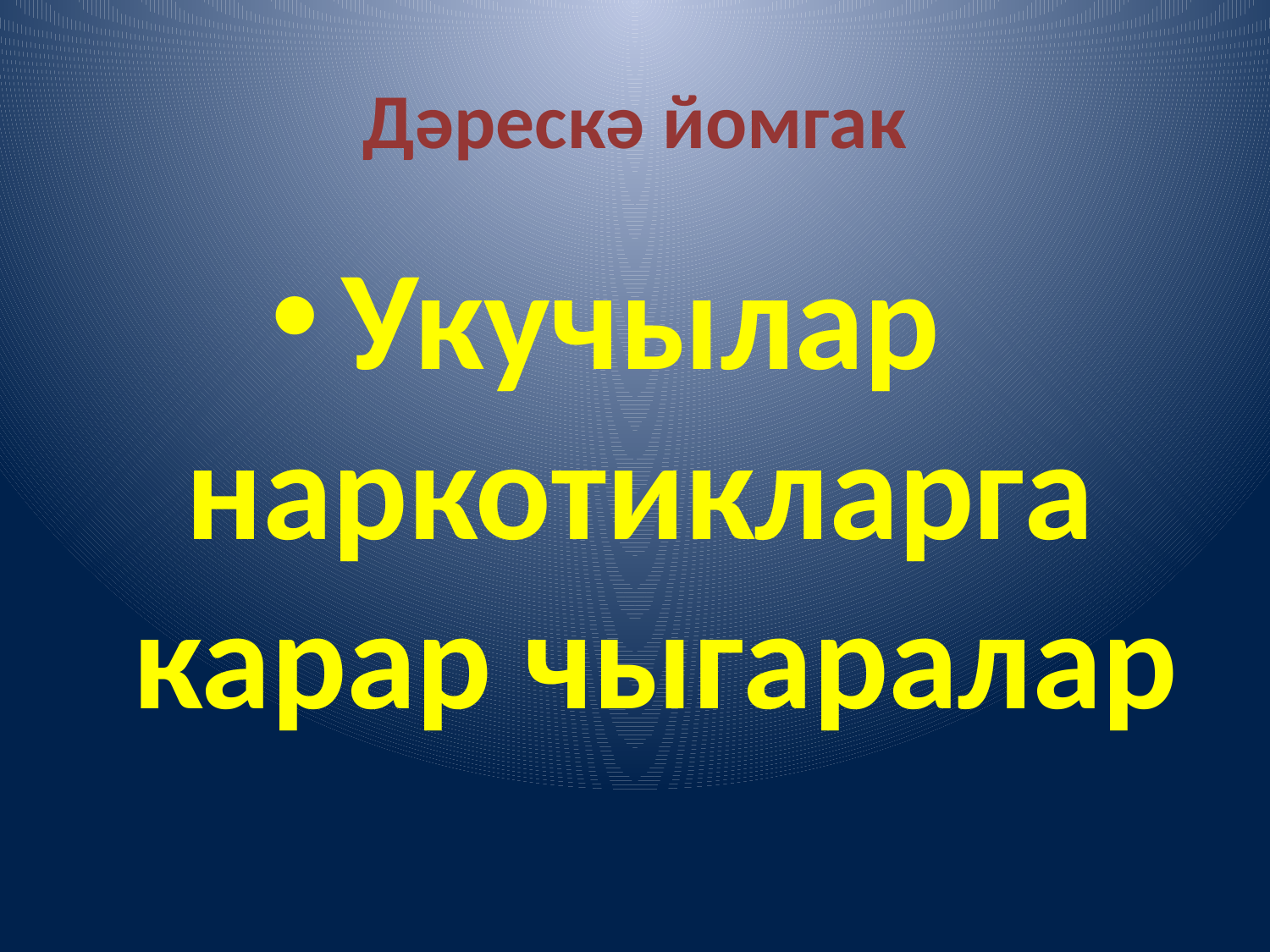

# Дәрескә йомгак
Укучылар  наркотикларга  карар чыгаралар